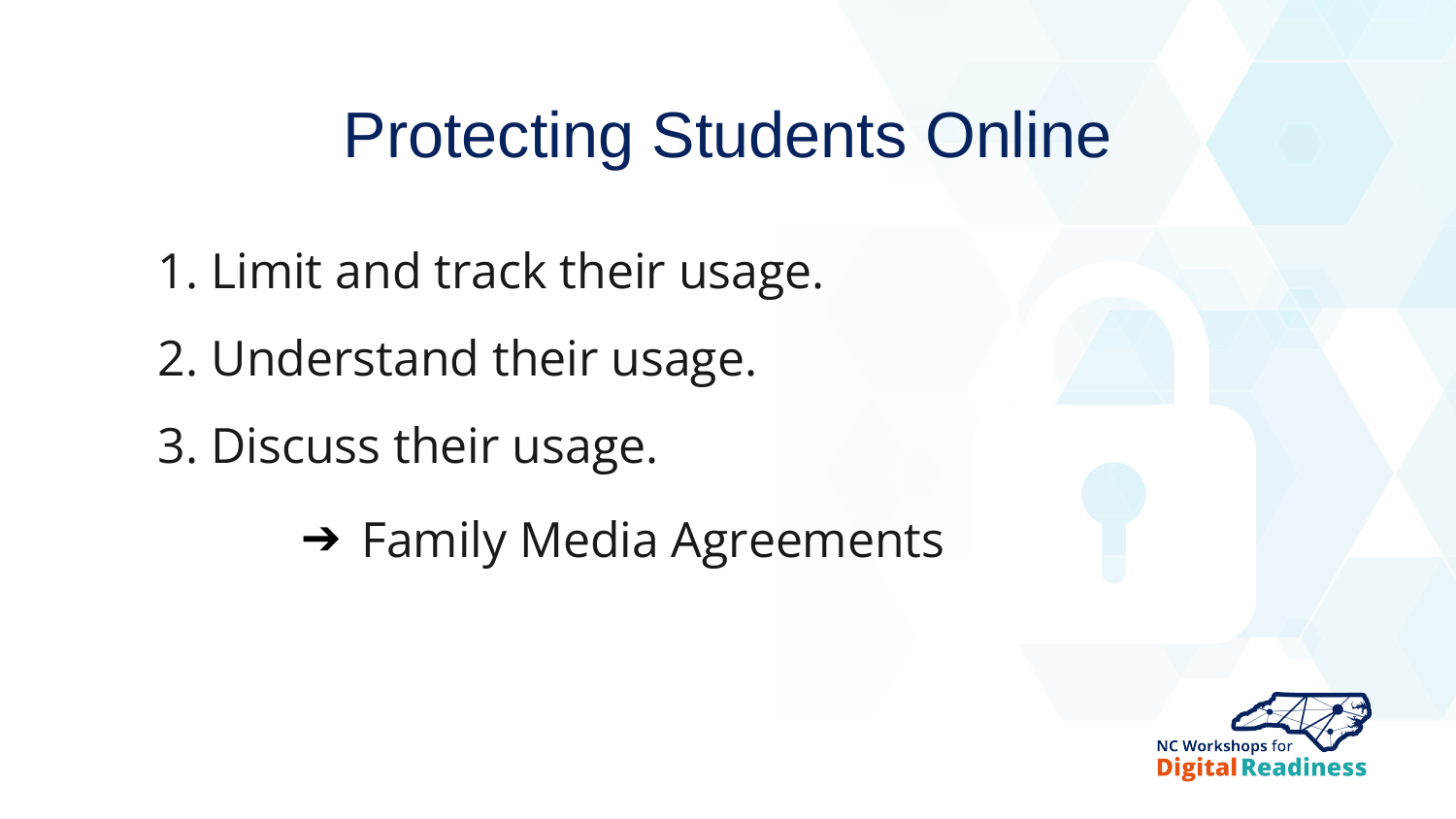

Protecting Students Online
1. Limit and track their usage.
2. Understand their usage.
3. Discuss their usage.

Family Media Agreements